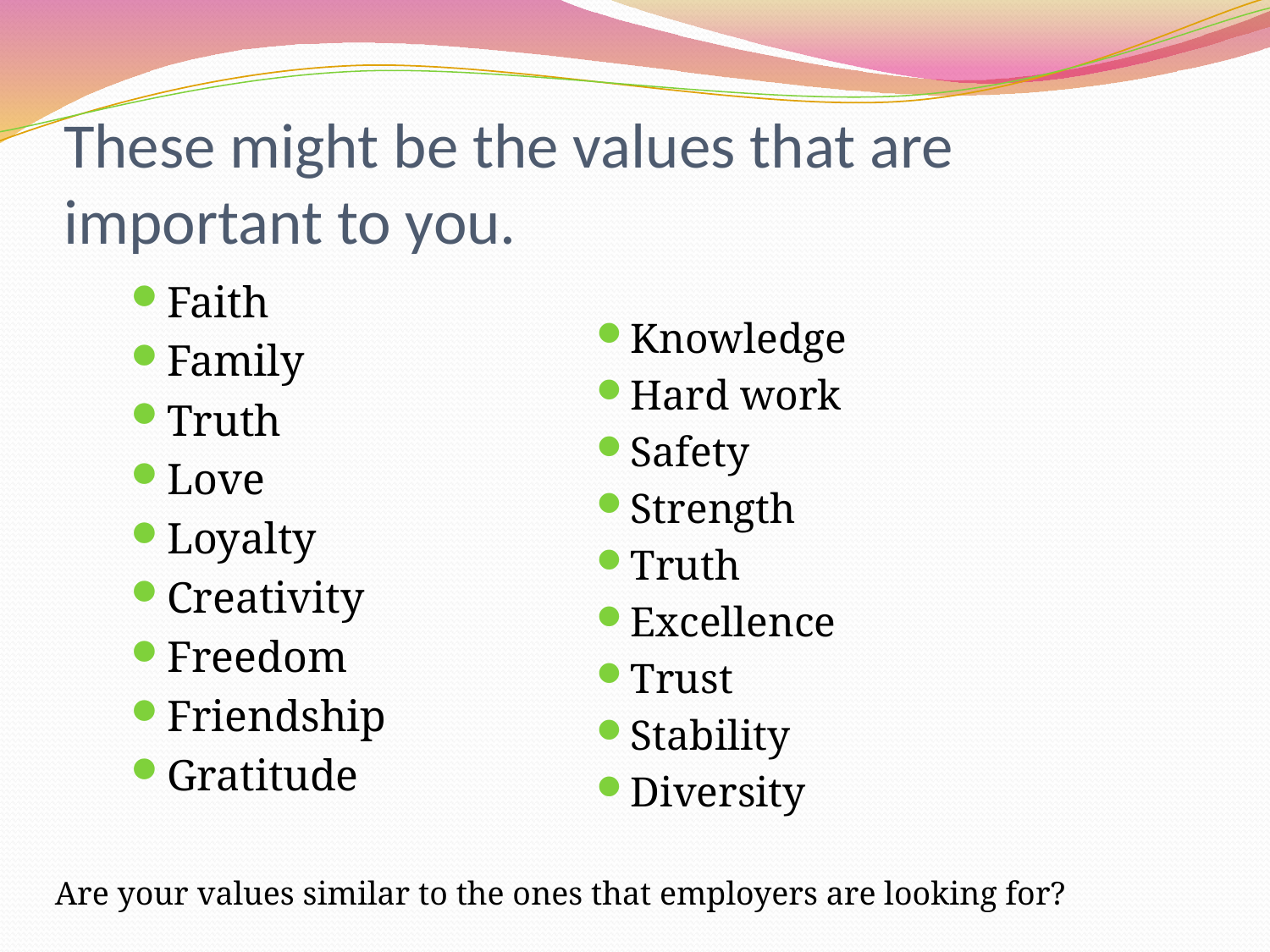

# These might be the values that are important to you.
Faith
Family
Truth
Love
Loyalty
Creativity
Freedom
Friendship
Gratitude
Knowledge
Hard work
Safety
Strength
Truth
Excellence
Trust
Stability
Diversity
Are your values similar to the ones that employers are looking for?